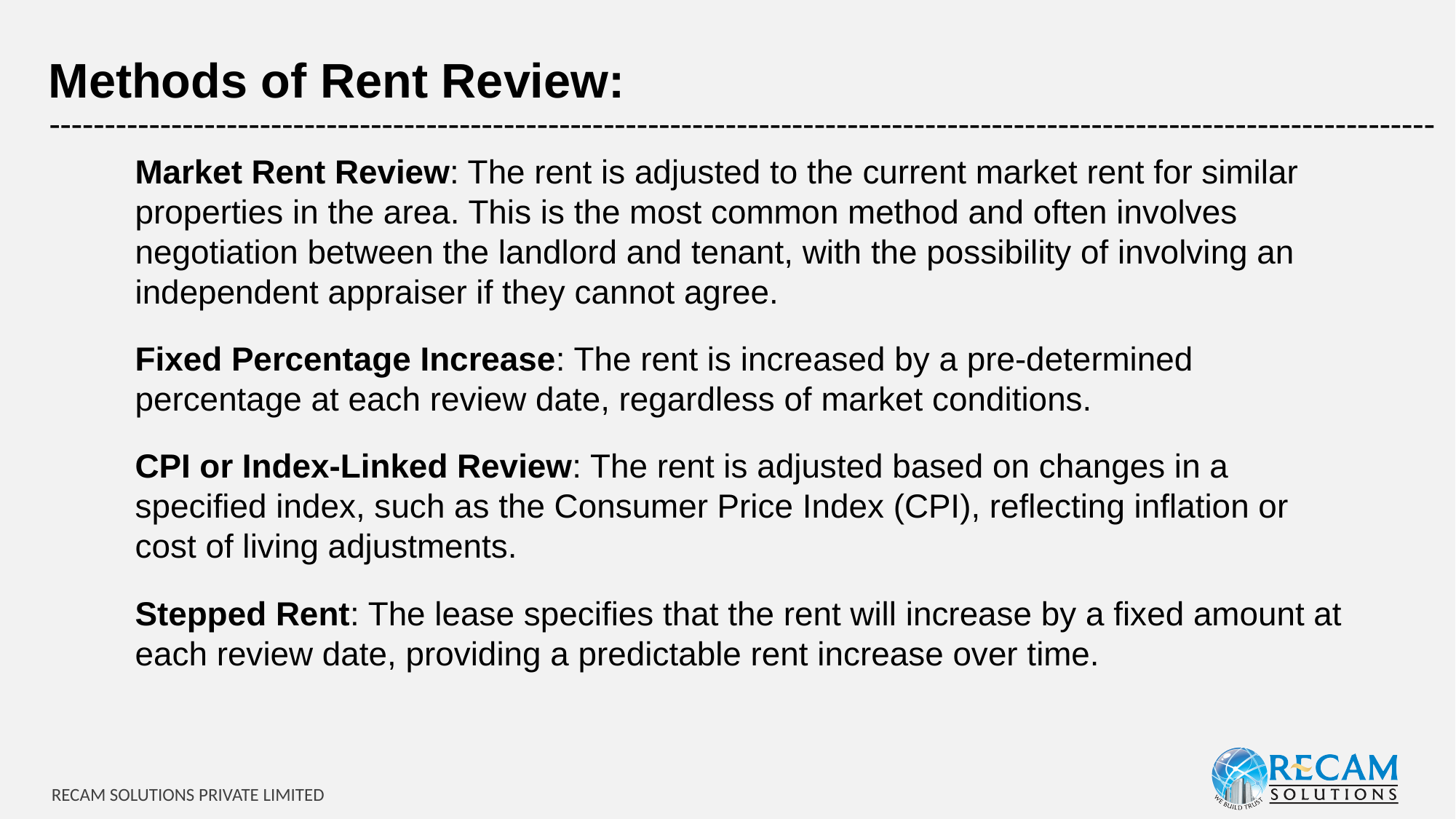

Methods of Rent Review:
-----------------------------------------------------------------------------------------------------------------------------
Market Rent Review: The rent is adjusted to the current market rent for similar properties in the area. This is the most common method and often involves negotiation between the landlord and tenant, with the possibility of involving an independent appraiser if they cannot agree.
Fixed Percentage Increase: The rent is increased by a pre-determined percentage at each review date, regardless of market conditions.
CPI or Index-Linked Review: The rent is adjusted based on changes in a specified index, such as the Consumer Price Index (CPI), reflecting inflation or cost of living adjustments.
Stepped Rent: The lease specifies that the rent will increase by a fixed amount at each review date, providing a predictable rent increase over time.
RECAM SOLUTIONS PRIVATE LIMITED